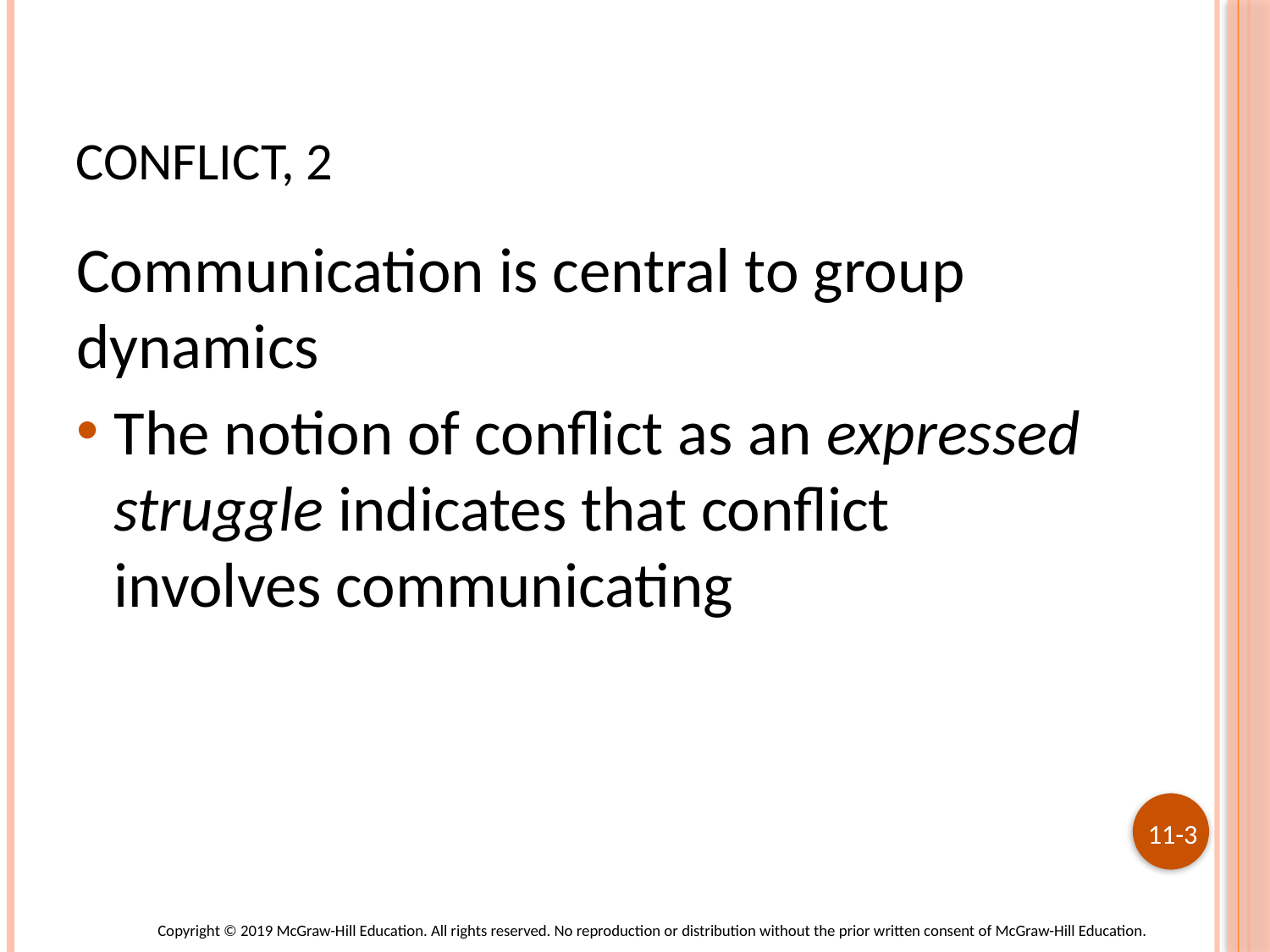

# Conflict, 2
Communication is central to group dynamics
The notion of conflict as an expressed struggle indicates that conflict involves communicating